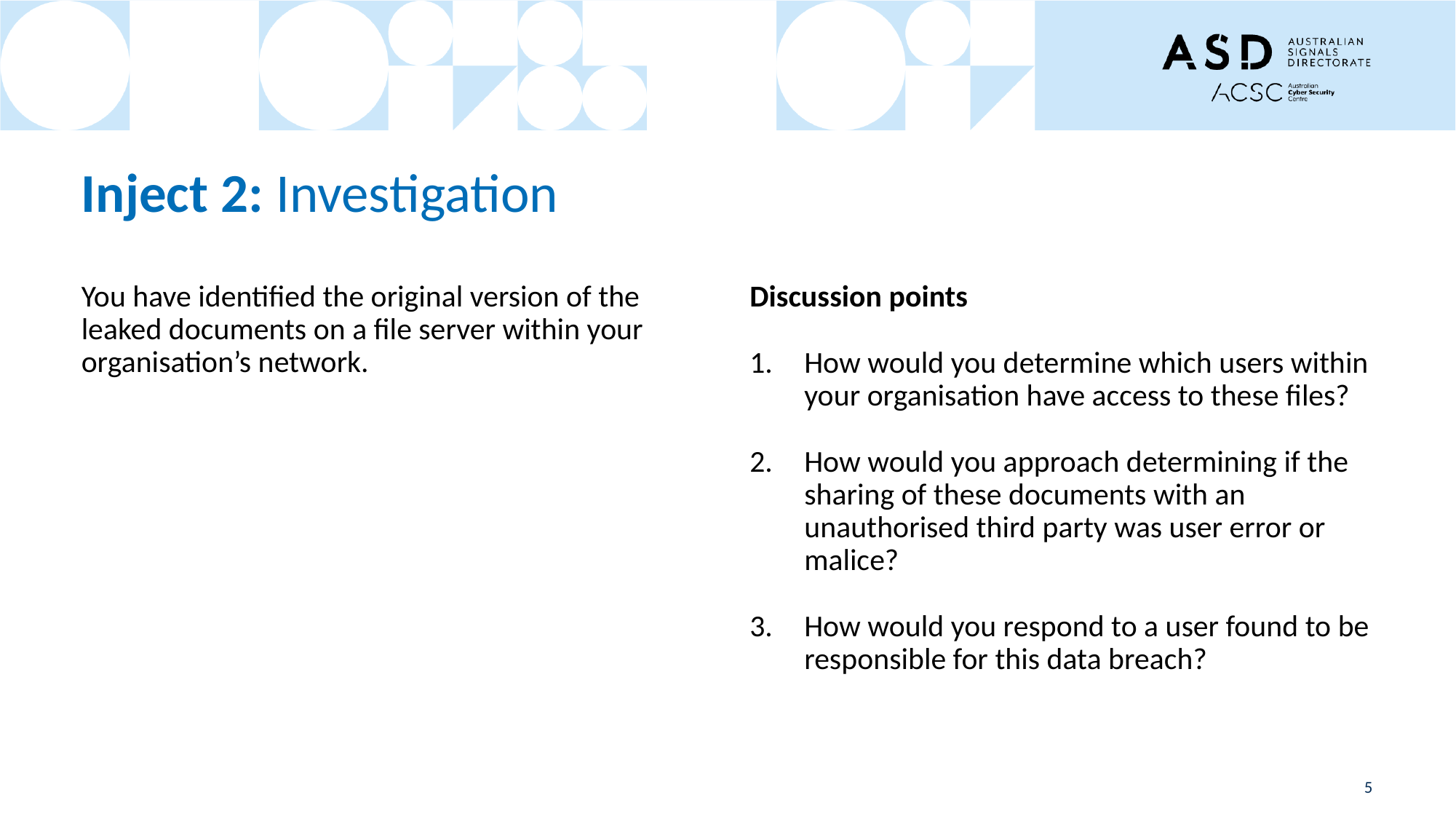

# Inject 2: Investigation
You have identified the original version of the leaked documents on a file server within your organisation’s network.
Discussion points
How would you determine which users within your organisation have access to these files?
How would you approach determining if the sharing of these documents with an unauthorised third party was user error or malice?
How would you respond to a user found to be responsible for this data breach?

5